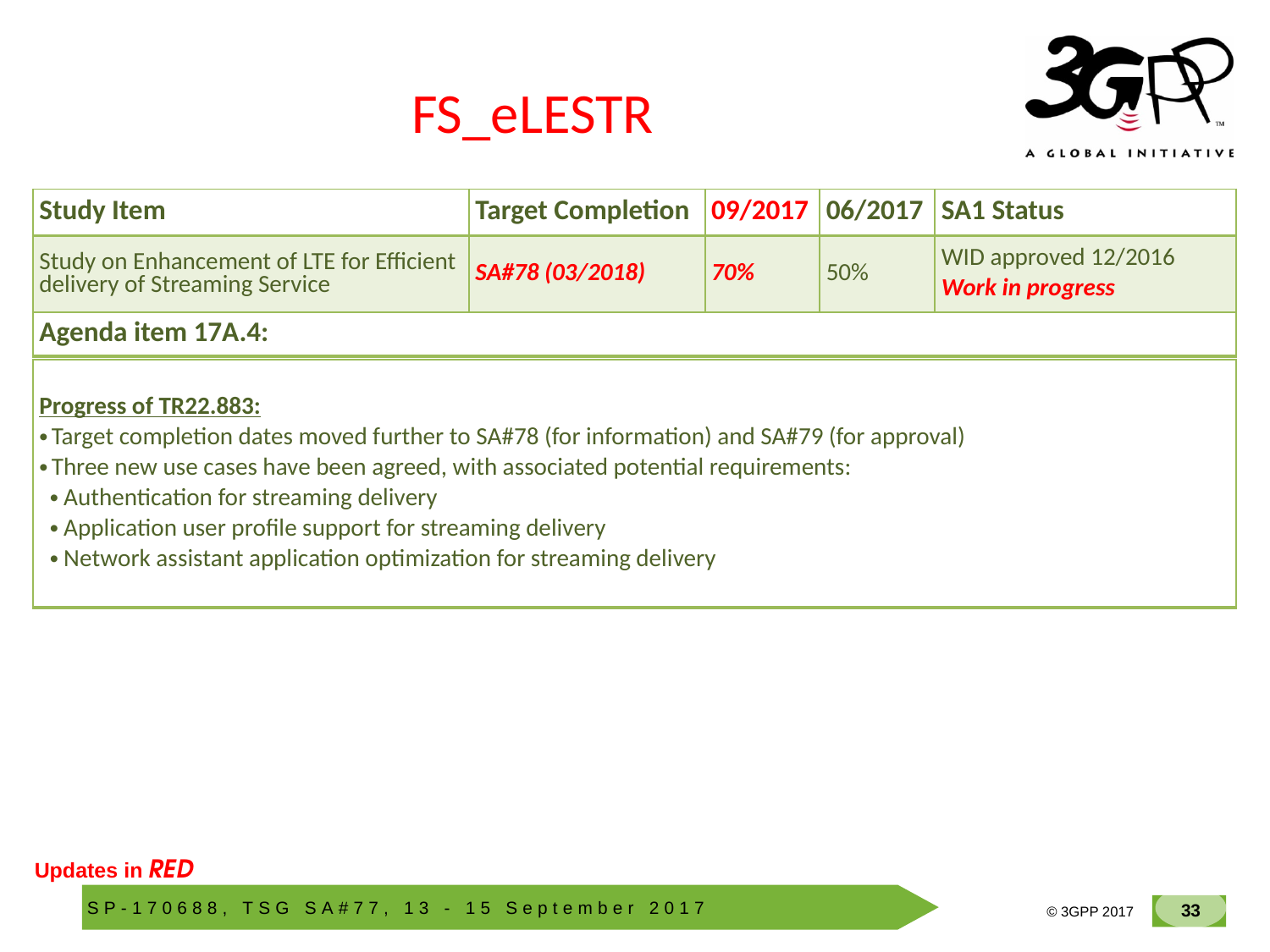

# FS_eLESTR
| Study Item | Target Completion | 09/2017 | 06/2017 | SA1 Status |
| --- | --- | --- | --- | --- |
| Study on Enhancement of LTE for Efficient delivery of Streaming Service | SA#78 (03/2018) | 70% | 50% | WID approved 12/2016 Work in progress |
| Agenda item 17A.4: |
| --- |
|  |
| Progress of TR22.883: Target completion dates moved further to SA#78 (for information) and SA#79 (for approval) Three new use cases have been agreed, with associated potential requirements: Authentication for streaming delivery Application user profile support for streaming delivery Network assistant application optimization for streaming delivery |
| --- |
Updates in RED